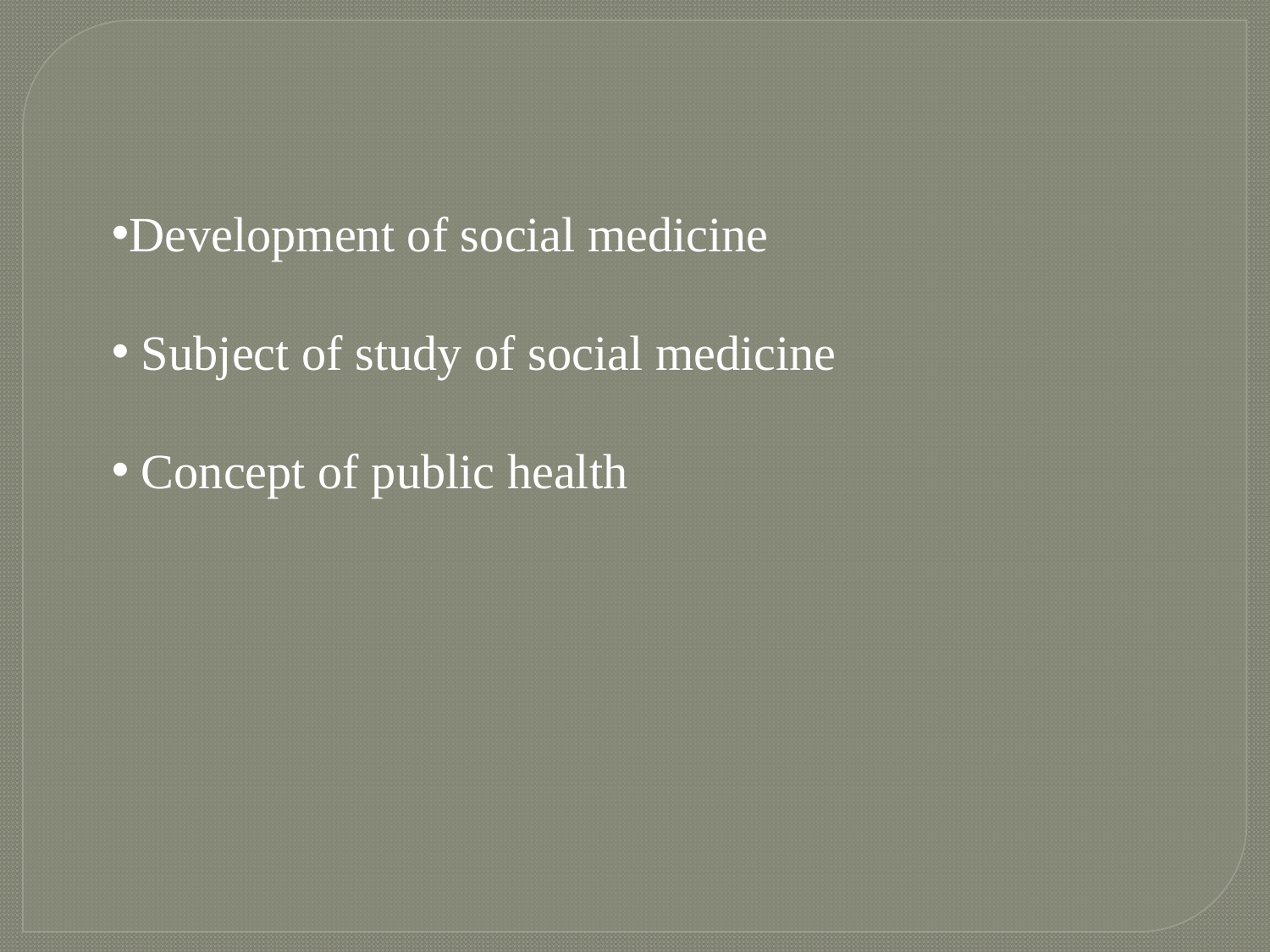

Development of social medicine

 Subject of study of social medicine

 Concept of public health